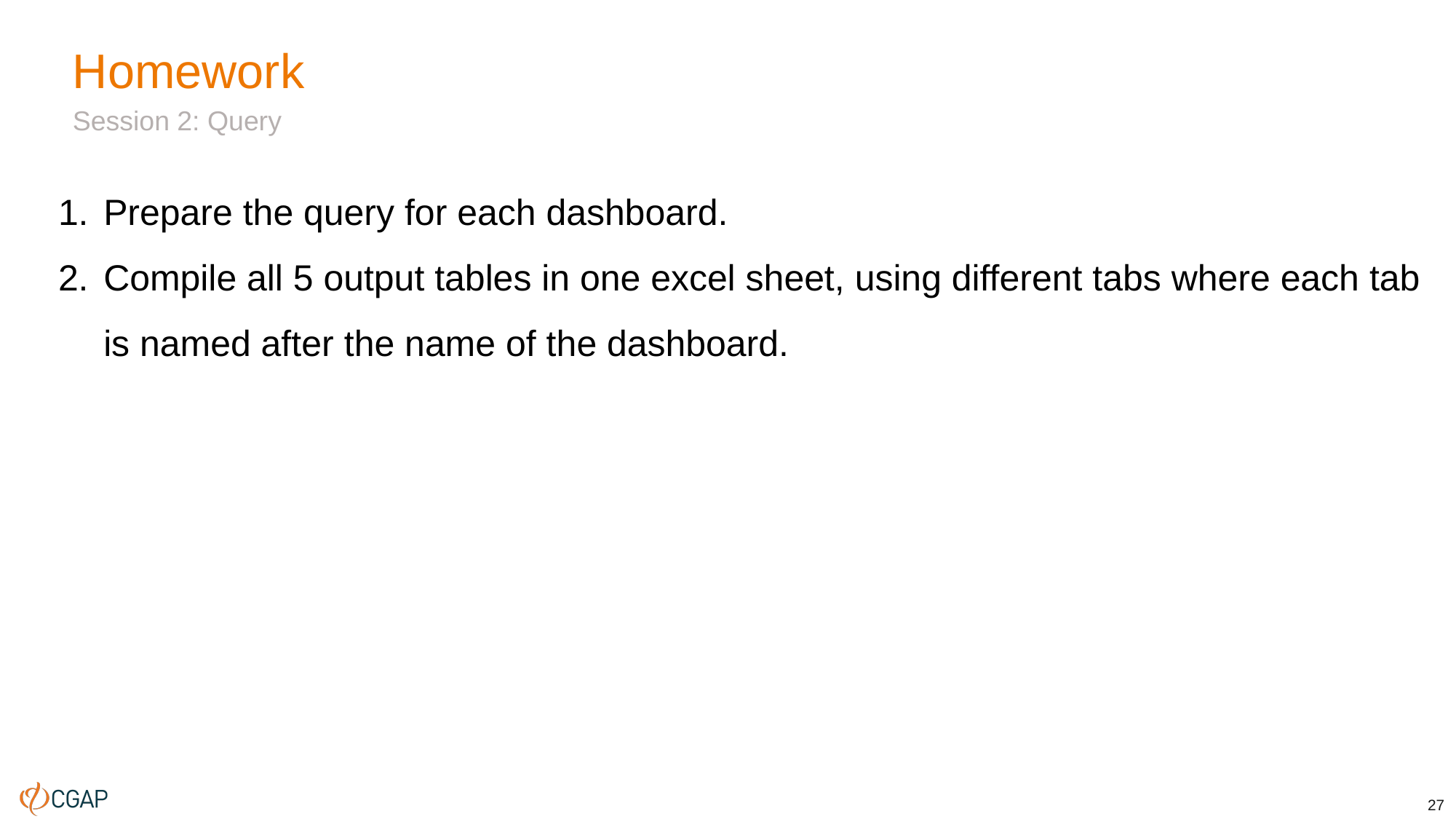

# Homework
Session 2: Query
Prepare the query for each dashboard.
Compile all 5 output tables in one excel sheet, using different tabs where each tab is named after the name of the dashboard.

27